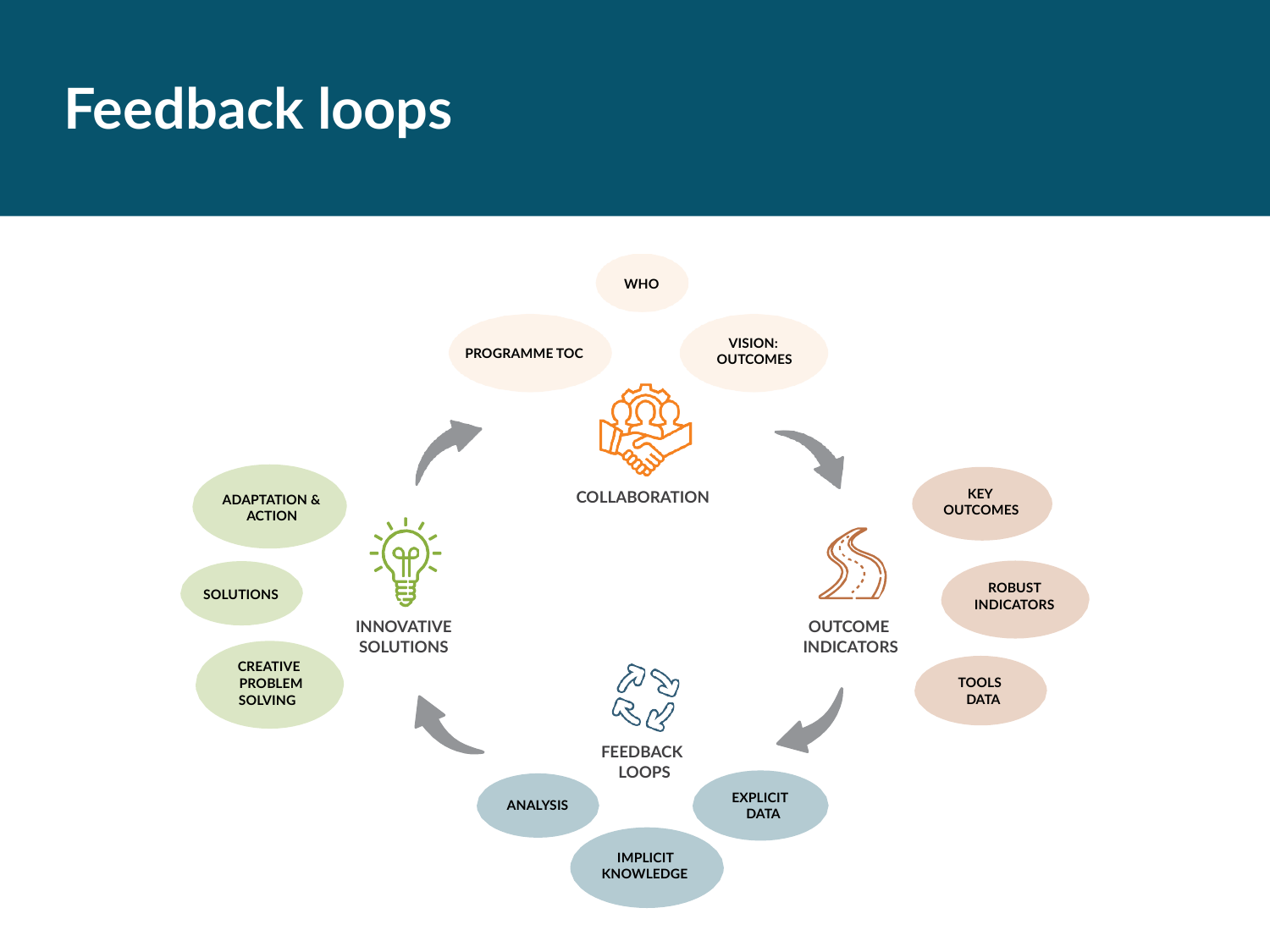

# Feedback loops

WHO
VISION:  OUTCOMES
PROGRAMME TOC

KEY  OUTCOMES
COLLABORATION
ADAPTATION &  ACTION

ROBUST  INDICATORS
SOLUTIONS
INNOVATIVE  SOLUTIONS
OUTCOME  INDICATORS

CREATIVE  PROBLEM  SOLVING

TOOLS  DATA

FEEDBACK  LOOPS

EXPLICIT  DATA
ANALYSIS
IMPLICIT  KNOWLEDGE